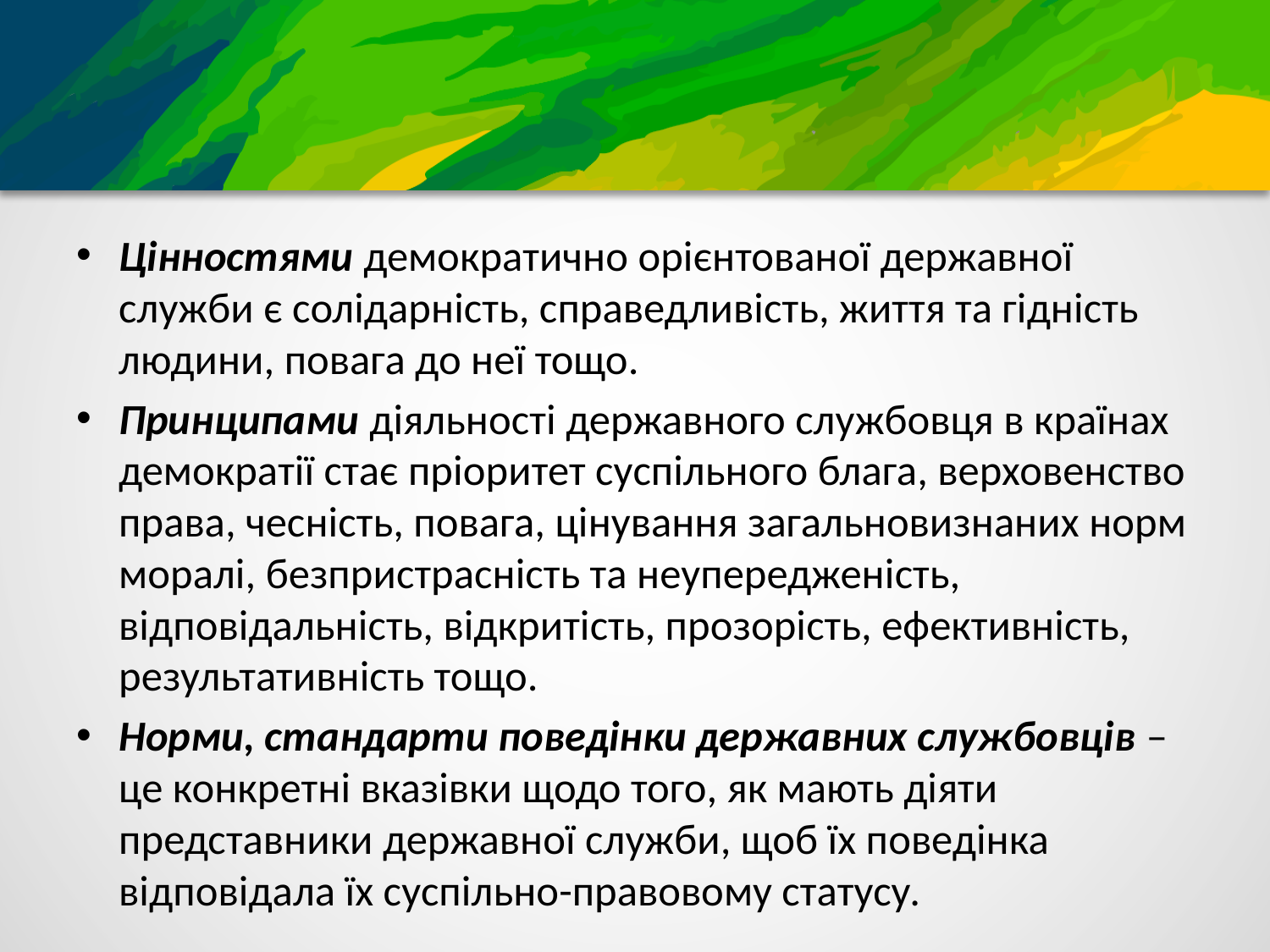

Цінностями демократично орієнтованої державної служби є солідарність, справедливість, життя та гідність людини, повага до неї тощо.
Принципами діяльності державного службовця в країнах демократії стає пріоритет суспільного блага, верховенство права, чесність, повага, цінування загальновизнаних норм моралі, безпристрасність та неупередженість, відповідальність, відкритість, прозорість, ефективність, результативність тощо.
Норми, стандарти поведінки державних службовців – це конкретні вказівки щодо того, як мають діяти представники державної служби, щоб їх поведінка відповідала їх суспільно-правовому статусу.